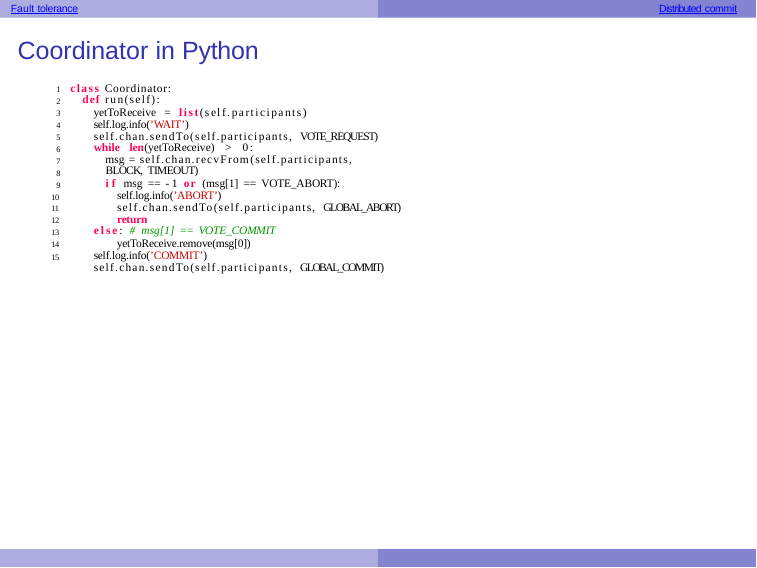

Fault tolerance
Distributed commit
Coordinator in Python
1 class Coordinator:
def run(self):
yetToReceive = list(self.participants) self.log.info(’WAIT’)  self.chan.sendTo(self.participants, VOTE_REQUEST) while len(yetToReceive) > 0:
msg = self.chan.recvFrom(self.participants, BLOCK, TIMEOUT)
if msg == -1 or (msg[1] == VOTE_ABORT): self.log.info(’ABORT’)  self.chan.sendTo(self.participants, GLOBAL_ABORT) return
else: # msg[1] == VOTE_COMMIT
yetToReceive.remove(msg[0])  self.log.info(’COMMIT’) self.chan.sendTo(self.participants, GLOBAL_COMMIT)
2
3
4
5
6
7
8
9
10
11
12
13
14
15